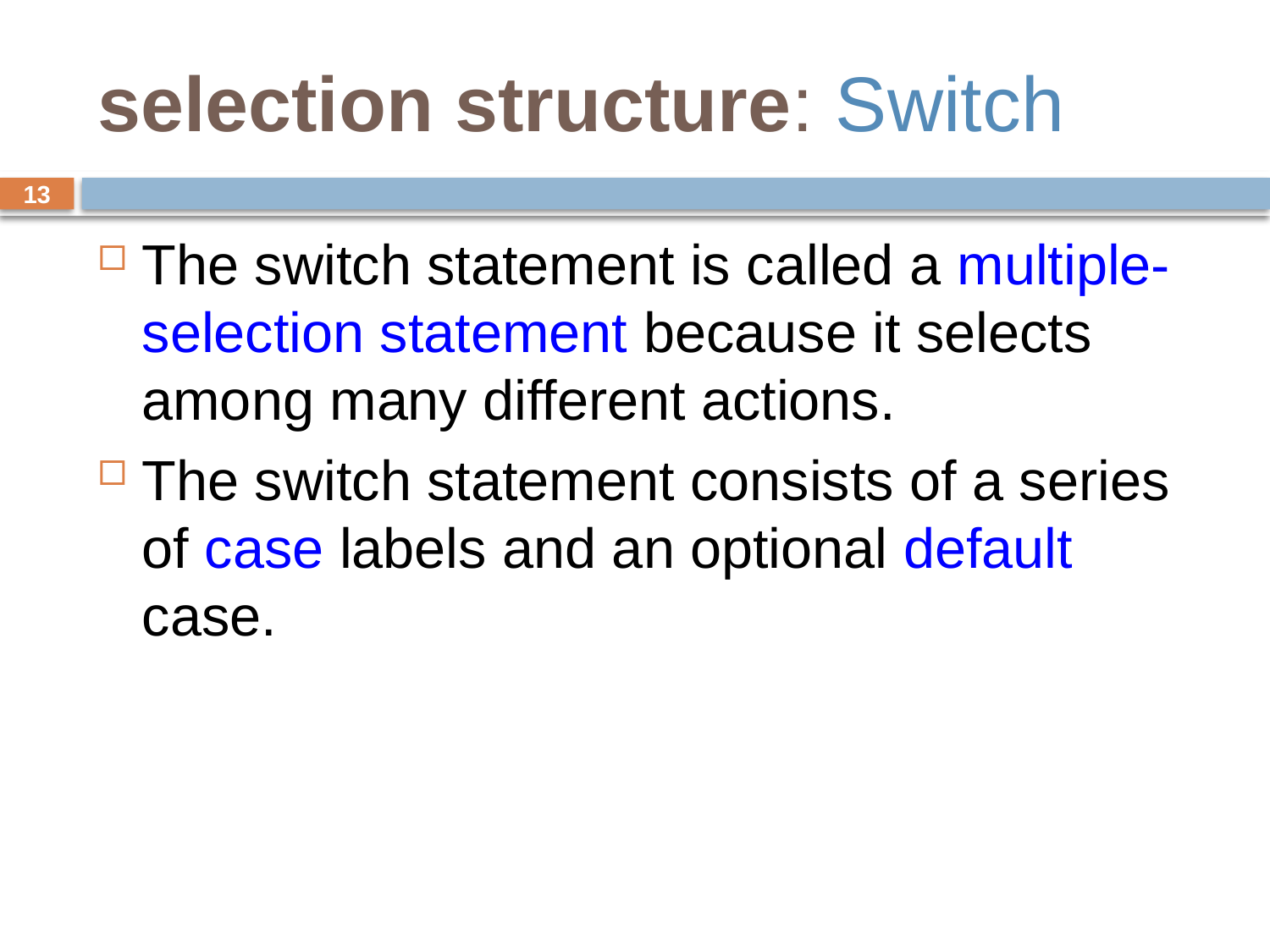

# selection structure: Switch
13
The switch statement is called a multiple-selection statement because it selects among many different actions.
The switch statement consists of a series of case labels and an optional default case.